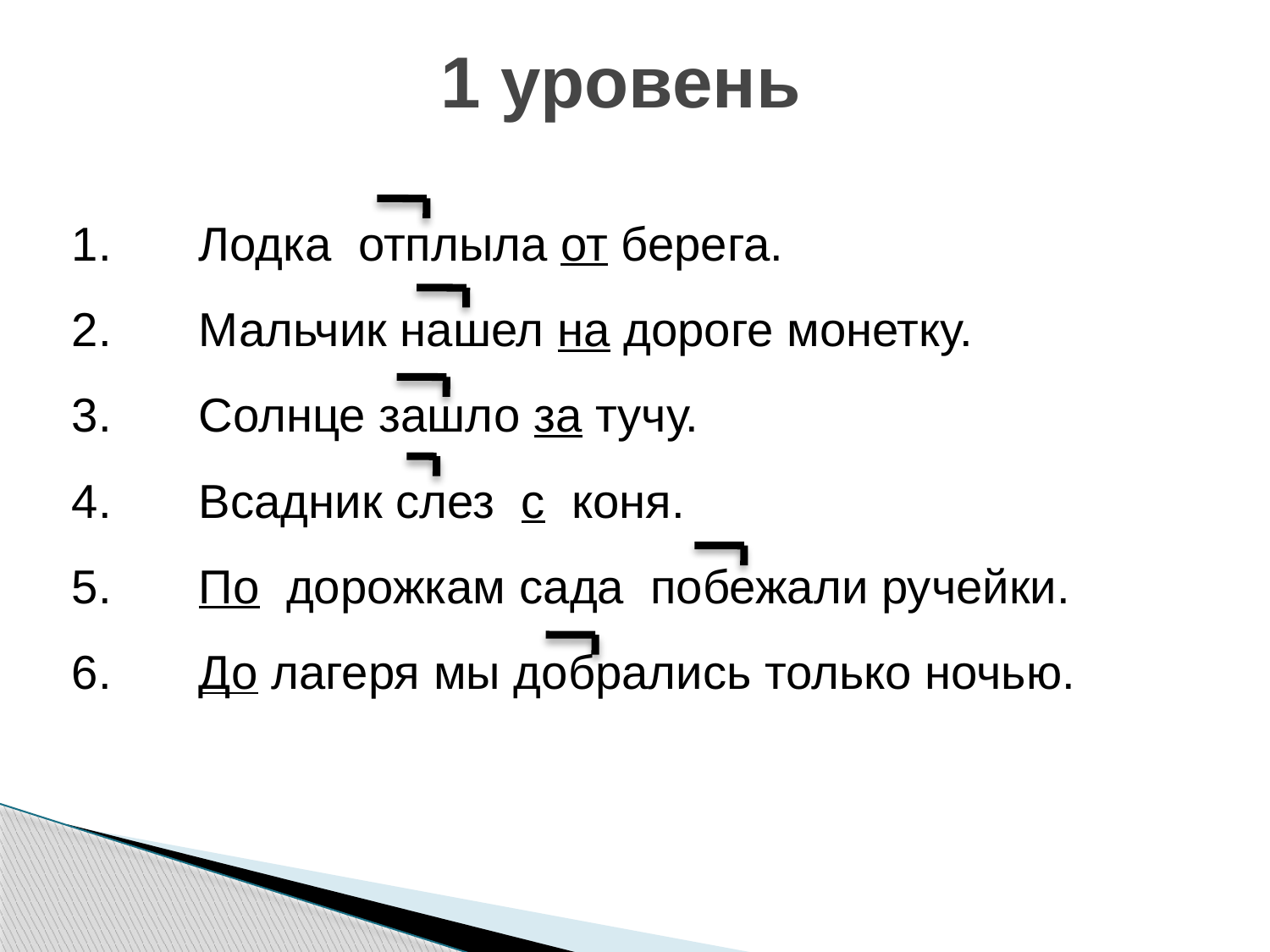

# 1 уровень
1.	Лодка  отплыла от берега.
2.	Мальчик нашел на дороге монетку.
3.	Солнце зашло за тучу.
4.	Всадник слез  с  коня.
5.	По  дорожкам сада  побежали ручейки.
6.	До лагеря мы добрались только ночью.